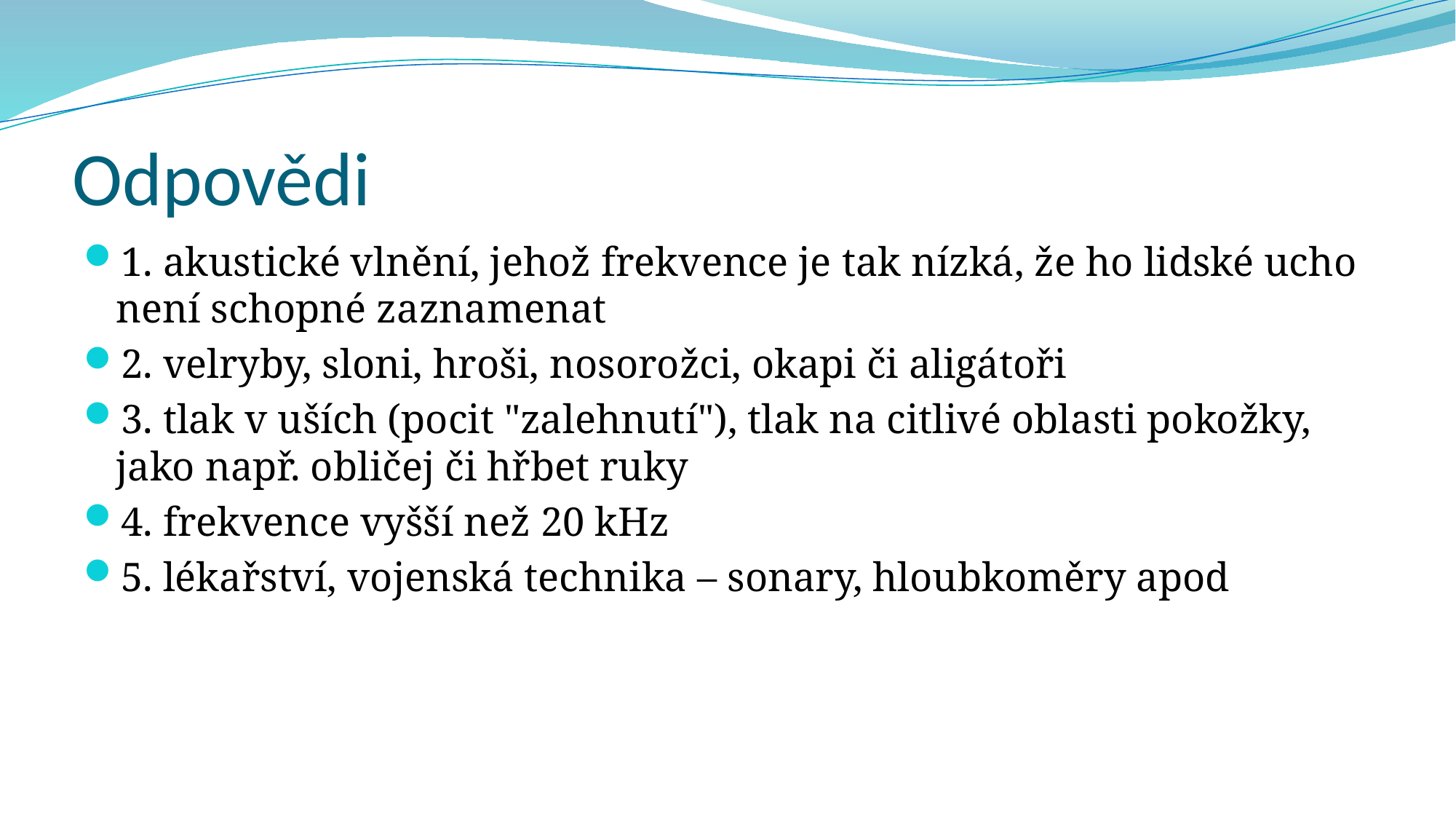

# Odpovědi
1. akustické vlnění, jehož frekvence je tak nízká, že ho lidské ucho není schopné zaznamenat
2. velryby, sloni, hroši, nosorožci, okapi či aligátoři
3. tlak v uších (pocit "zalehnutí"), tlak na citlivé oblasti pokožky, jako např. obličej či hřbet ruky
4. frekvence vyšší než 20 kHz
5. lékařství, vojenská technika – sonary, hloubkoměry apod